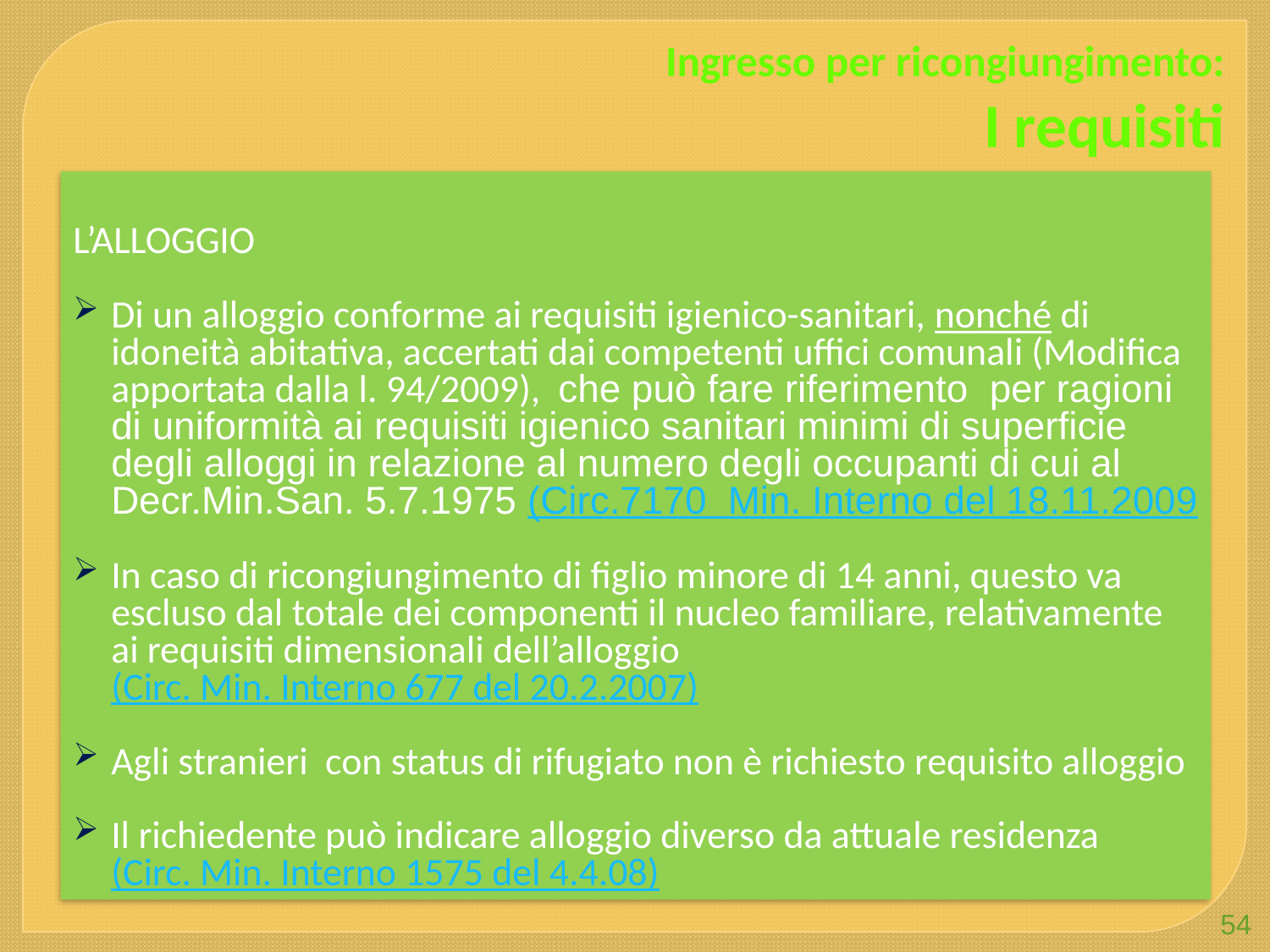

# Ingresso per ricongiungimento: I requisiti

L’ALLOGGIO

Di un alloggio conforme ai requisiti igienico-sanitari, nonché di idoneità abitativa, accertati dai competenti uffici comunali (Modifica apportata dalla l. 94/2009),  che può fare riferimento  per ragioni di uniformità ai requisiti igienico sanitari minimi di superficie degli alloggi in relazione al numero degli occupanti di cui al Decr.Min.San. 5.7.1975 (Circ.7170  Min. Interno del 18.11.2009

In caso di ricongiungimento di figlio minore di 14 anni, questo va escluso dal totale dei componenti il nucleo familiare, relativamente ai requisiti dimensionali dell’alloggio  (Circ. Min. Interno 677 del 20.2.2007)

Agli stranieri  con status di rifugiato non è richiesto requisito alloggio

Il richiedente può indicare alloggio diverso da attuale residenza (Circ. Min. Interno 1575 del 4.4.08)
54